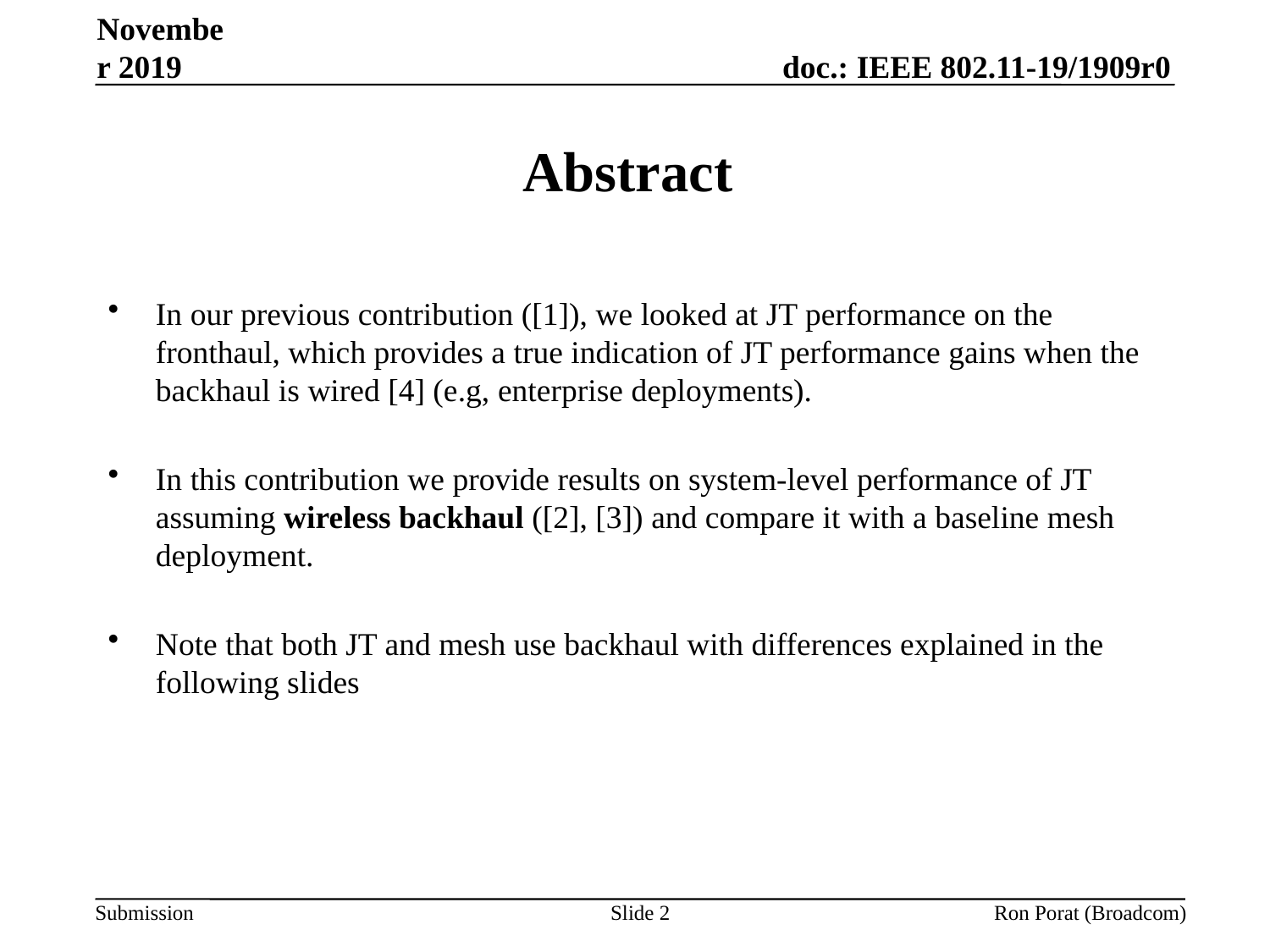

November 2019
# Abstract

In our previous contribution ([1]), we looked at JT performance on the fronthaul, which provides a true indication of JT performance gains when the backhaul is wired [4] (e.g, enterprise deployments).

In this contribution we provide results on system-level performance of JT assuming wireless backhaul ([2], [3]) and compare it with a baseline mesh deployment.

Note that both JT and mesh use backhaul with differences explained in the following slides

Slide 2
Ron Porat (Broadcom)